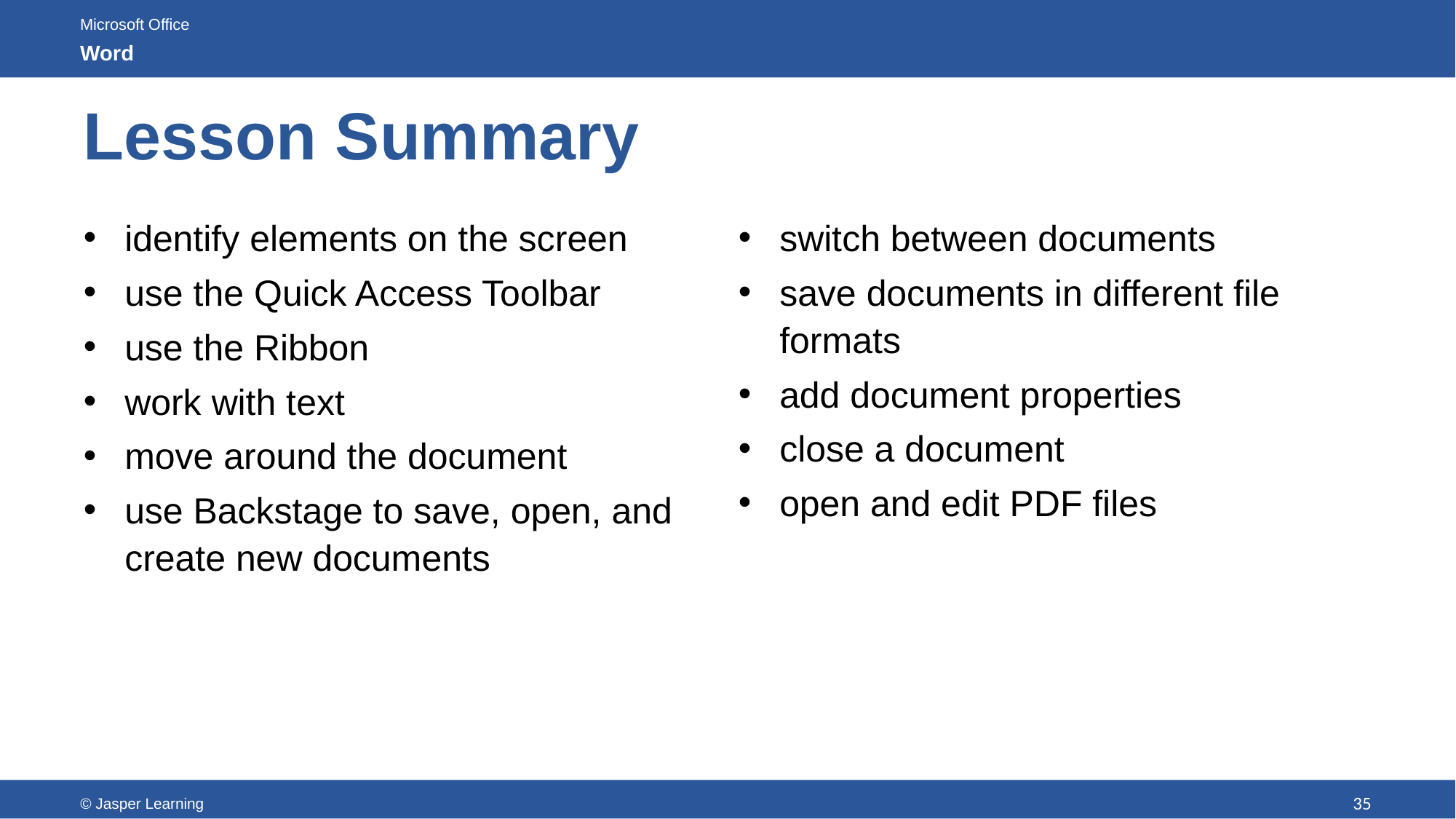

# Lesson Summary
identify elements on the screen
use the Quick Access Toolbar
use the Ribbon
work with text
move around the document
use Backstage to save, open, and create new documents

switch between documents
save documents in different file formats
add document properties
close a document
open and edit PDF files
© Jasper Learning
35